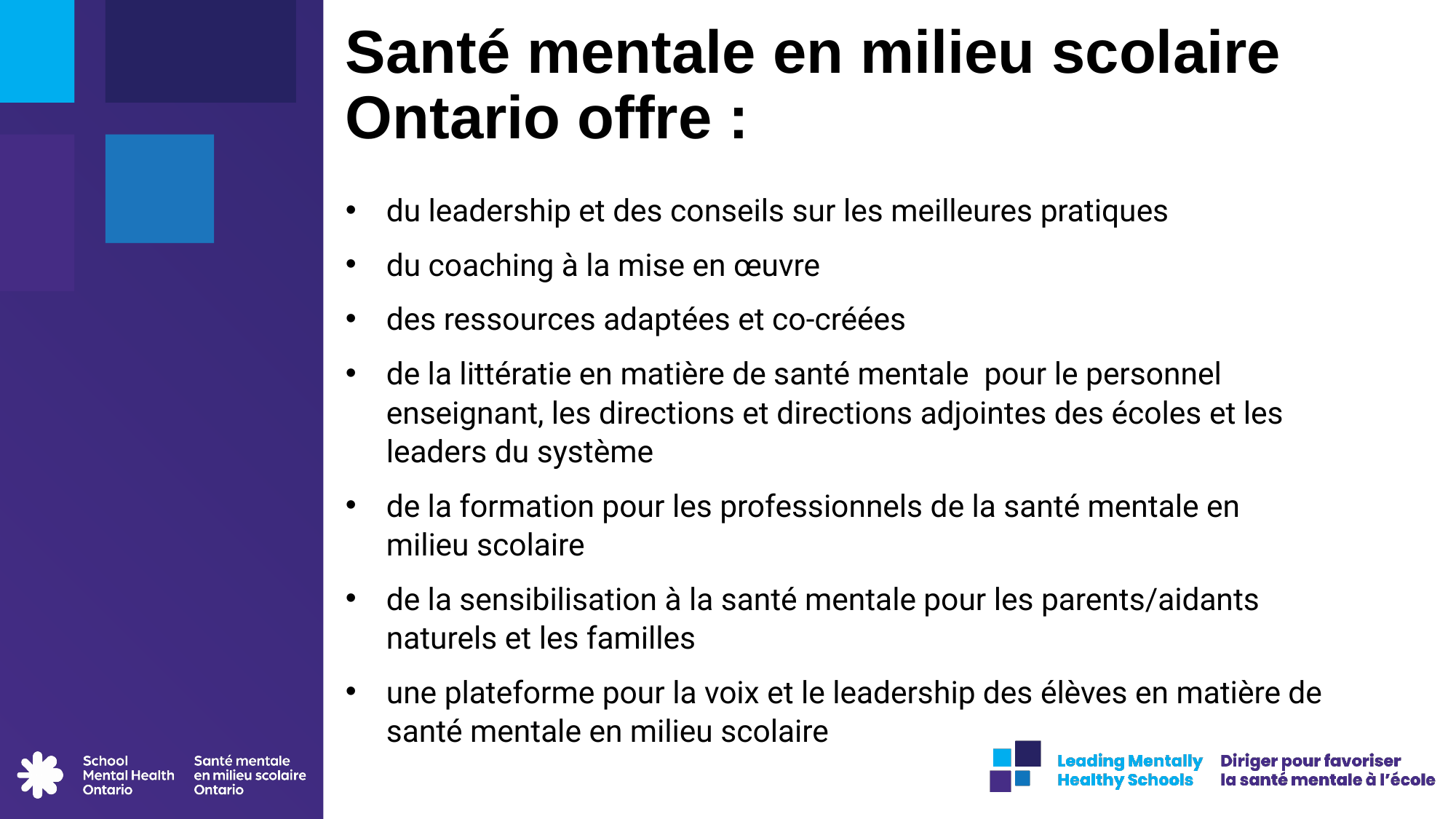

# Santé mentale en milieu scolaire Ontario offre :
du leadership et des conseils sur les meilleures pratiques
du coaching à la mise en œuvre
des ressources adaptées et co-créées
de la littératie en matière de santé mentale  pour le personnel enseignant, les directions et directions adjointes des écoles et les leaders du système
de la formation pour les professionnels de la santé mentale en milieu scolaire
de la sensibilisation à la santé mentale pour les parents/aidants naturels et les familles
une plateforme pour la voix et le leadership des élèves en matière de santé mentale en milieu scolaire